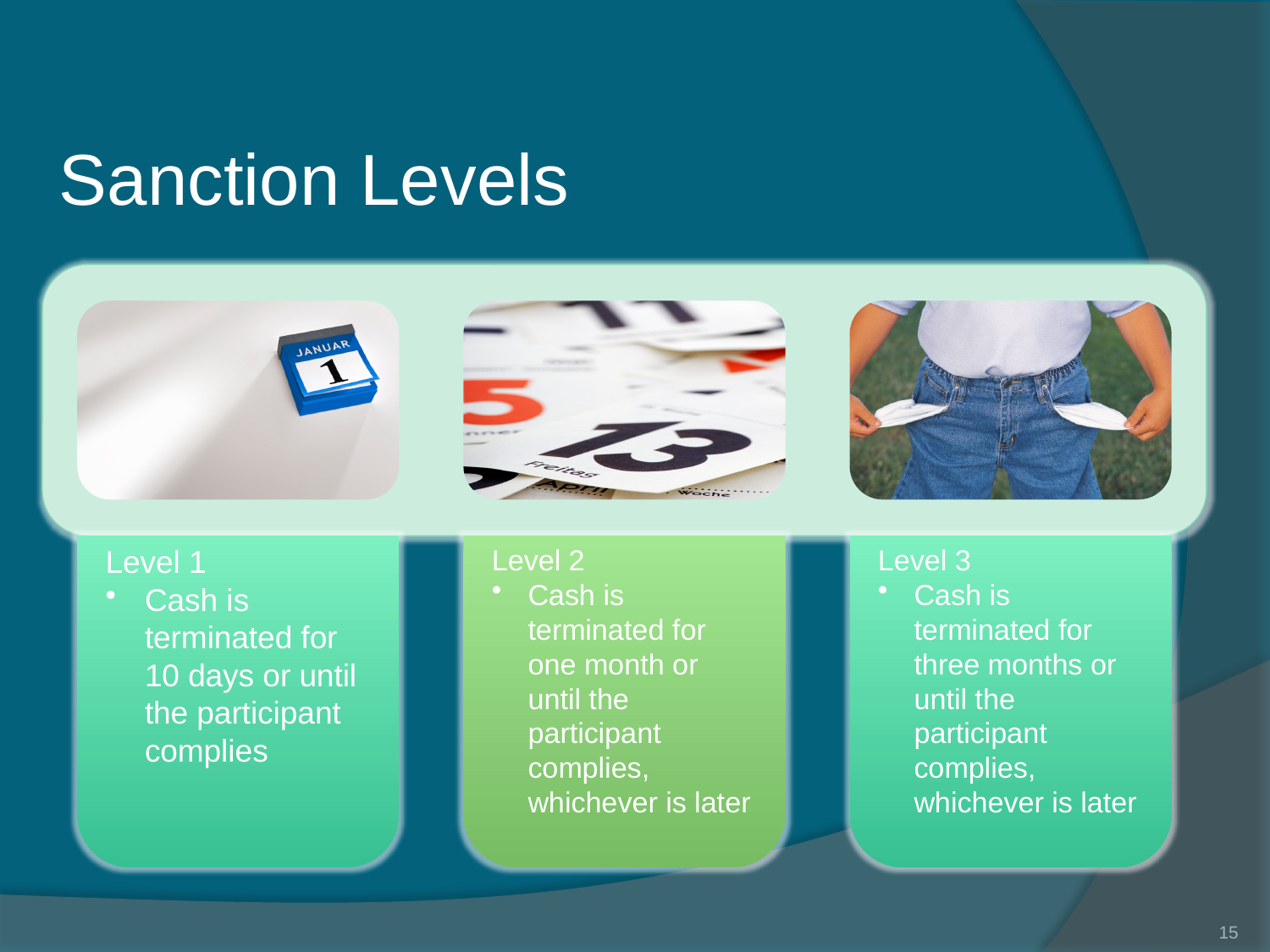

# Sanction Levels
Level 1
Cash is terminated for 10 days or until the participant complies
Level 2
Cash is terminated for one month or until the participant complies, whichever is later
Level 3
Cash is terminated for three months or until the participant complies, whichever is later
15